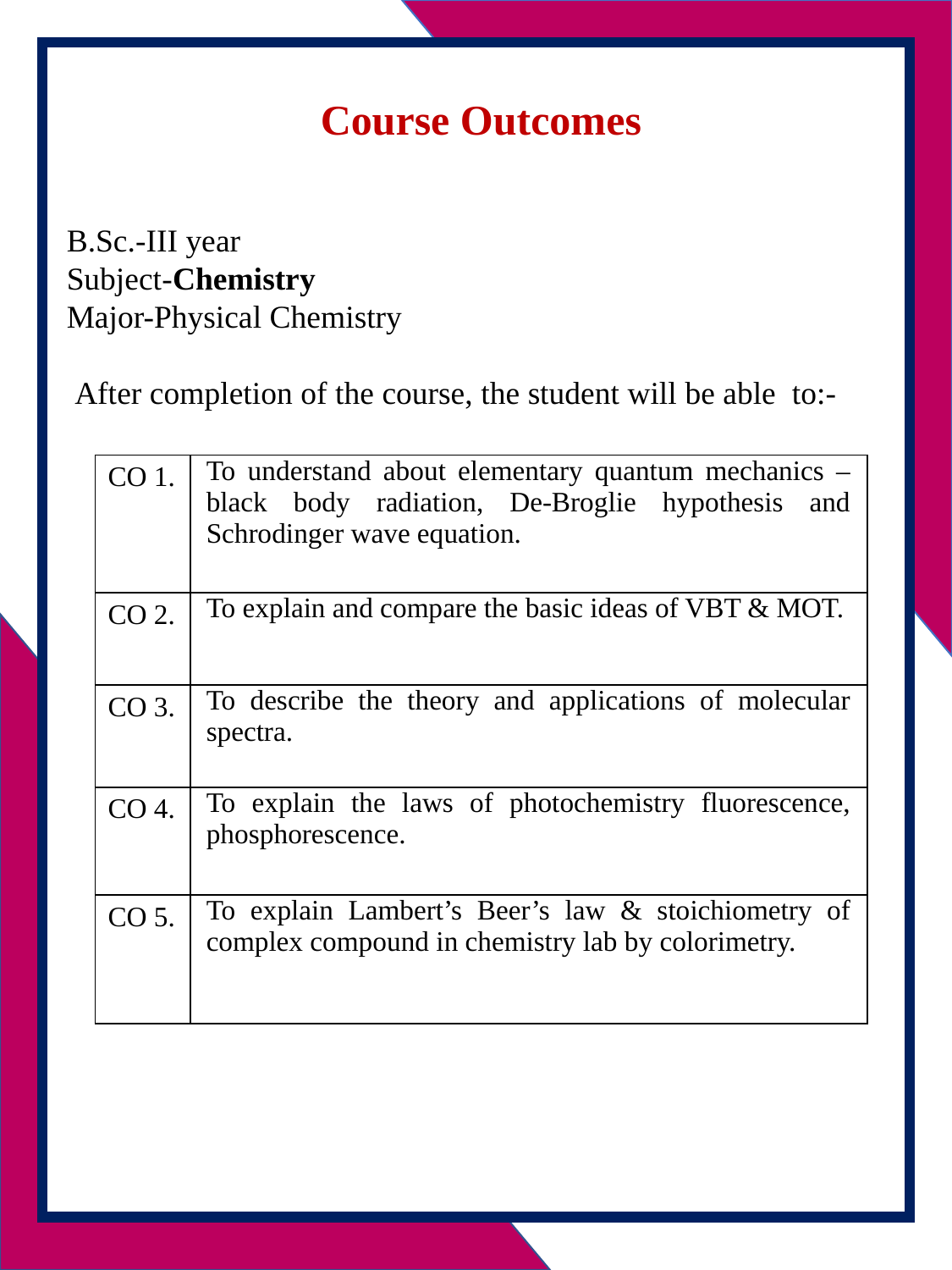

Course Outcomes

B.Sc.-III year
Subject-Chemistry
Major-Physical Chemistry

 After completion of the course, the student will be able  to:-

| CO 1. | To understand about elementary quantum mechanics – black body radiation, De-Broglie hypothesis and Schrodinger wave equation. |
| --- | --- |
| CO 2. | To explain and compare the basic ideas of VBT & MOT. |
| CO 3. | To describe the theory and applications of molecular spectra. |
| CO 4. | To explain the laws of photochemistry fluorescence, phosphorescence. |
| CO 5. | To explain Lambert’s Beer’s law & stoichiometry of complex compound in chemistry lab by colorimetry. |